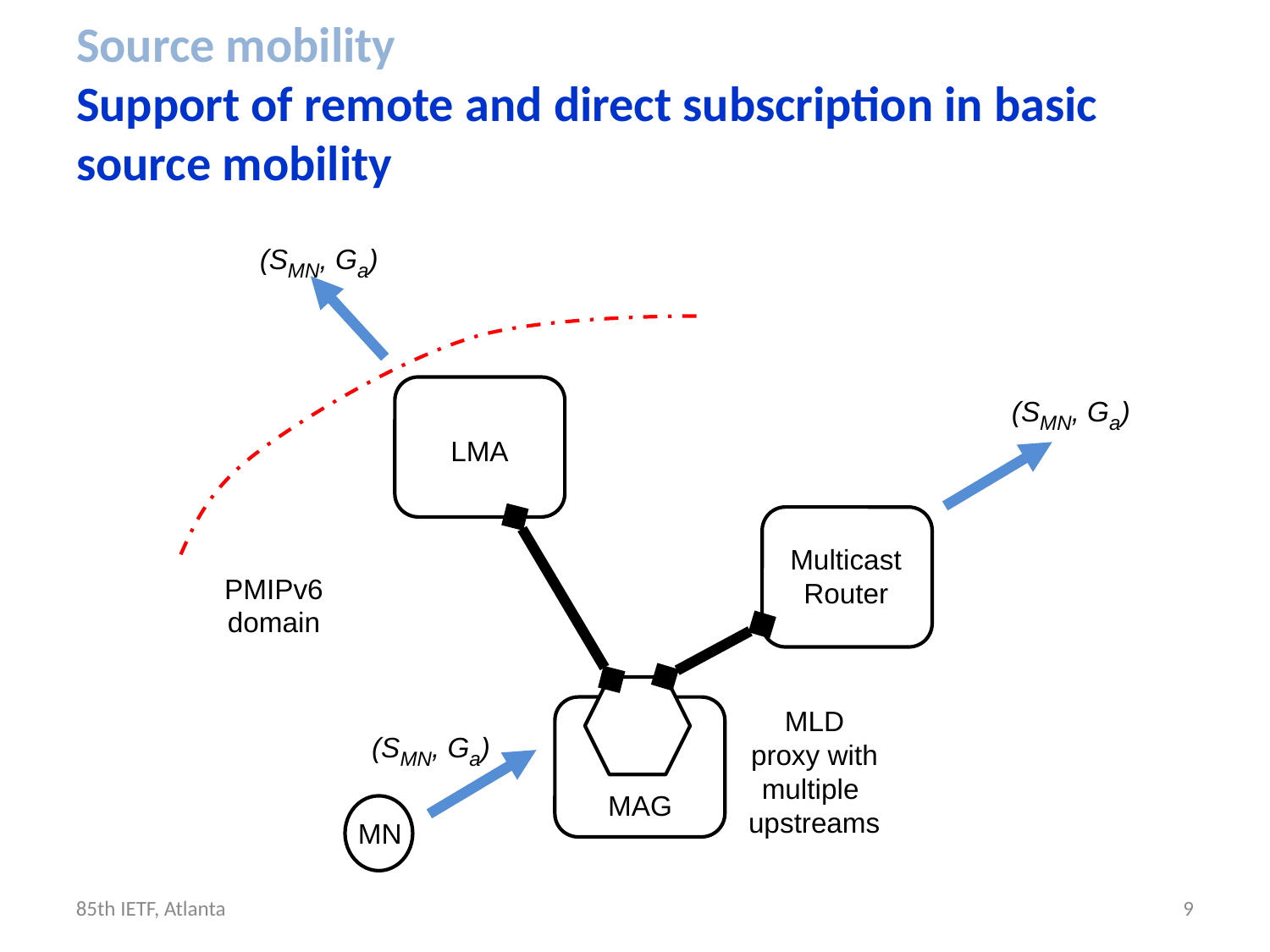

Source mobility
Support of remote and direct subscription in basic source mobility
(SMN, Ga)

(SMN, Ga)
LMA

Multicast
Router
PMIPv6
domain

MLD
proxy with
multiple
upstreams
(SMN, Ga)
MAG

MN
85th IETF, Atlanta
9